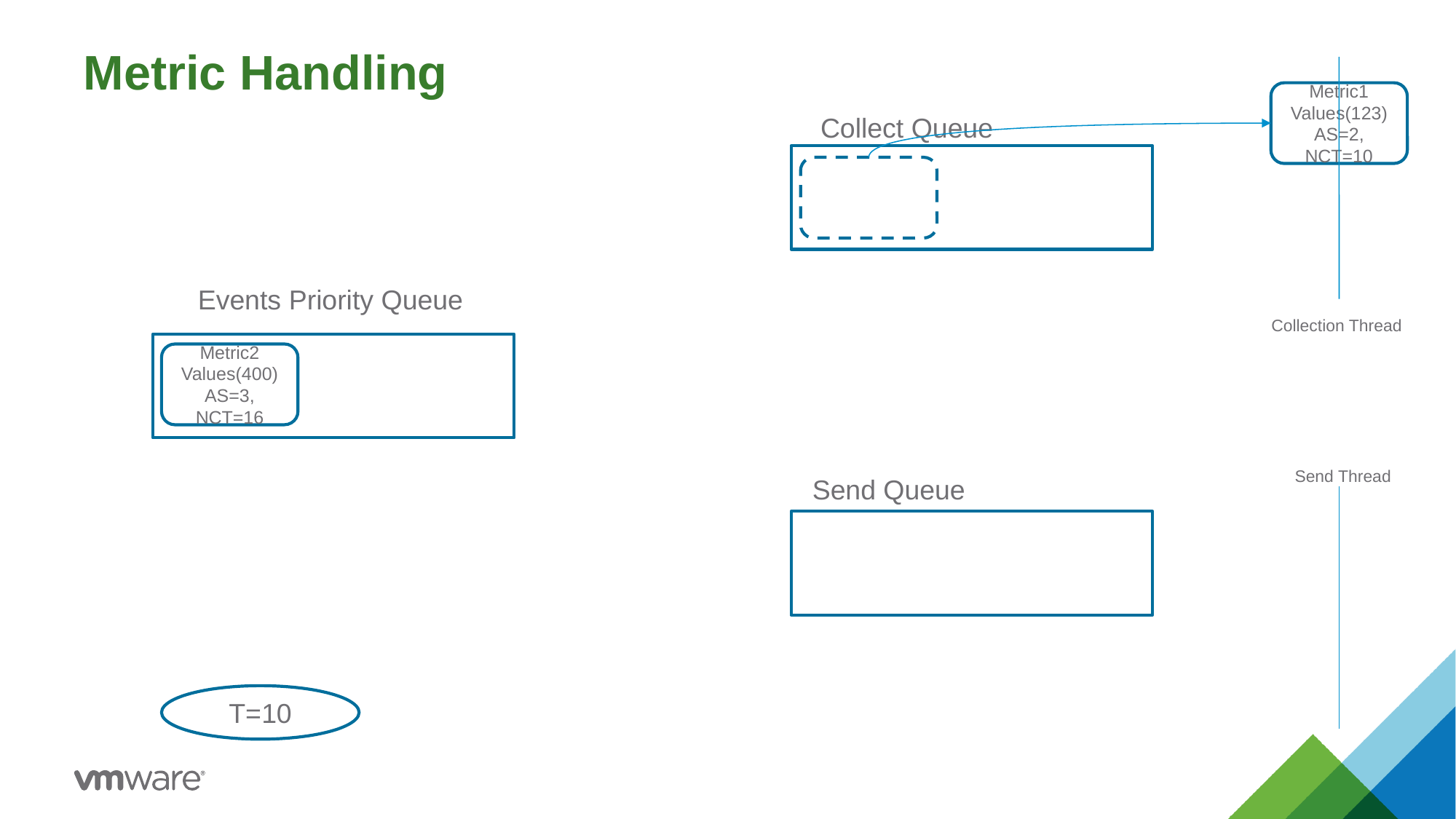

# Metric Handling
Metric1
Values(123)
AS=2, NCT=10
Collect Queue

Events Priority Queue
Collection Thread

Metric2
Values(400)
AS=3, NCT=16
Send Thread
Send Queue

T=10